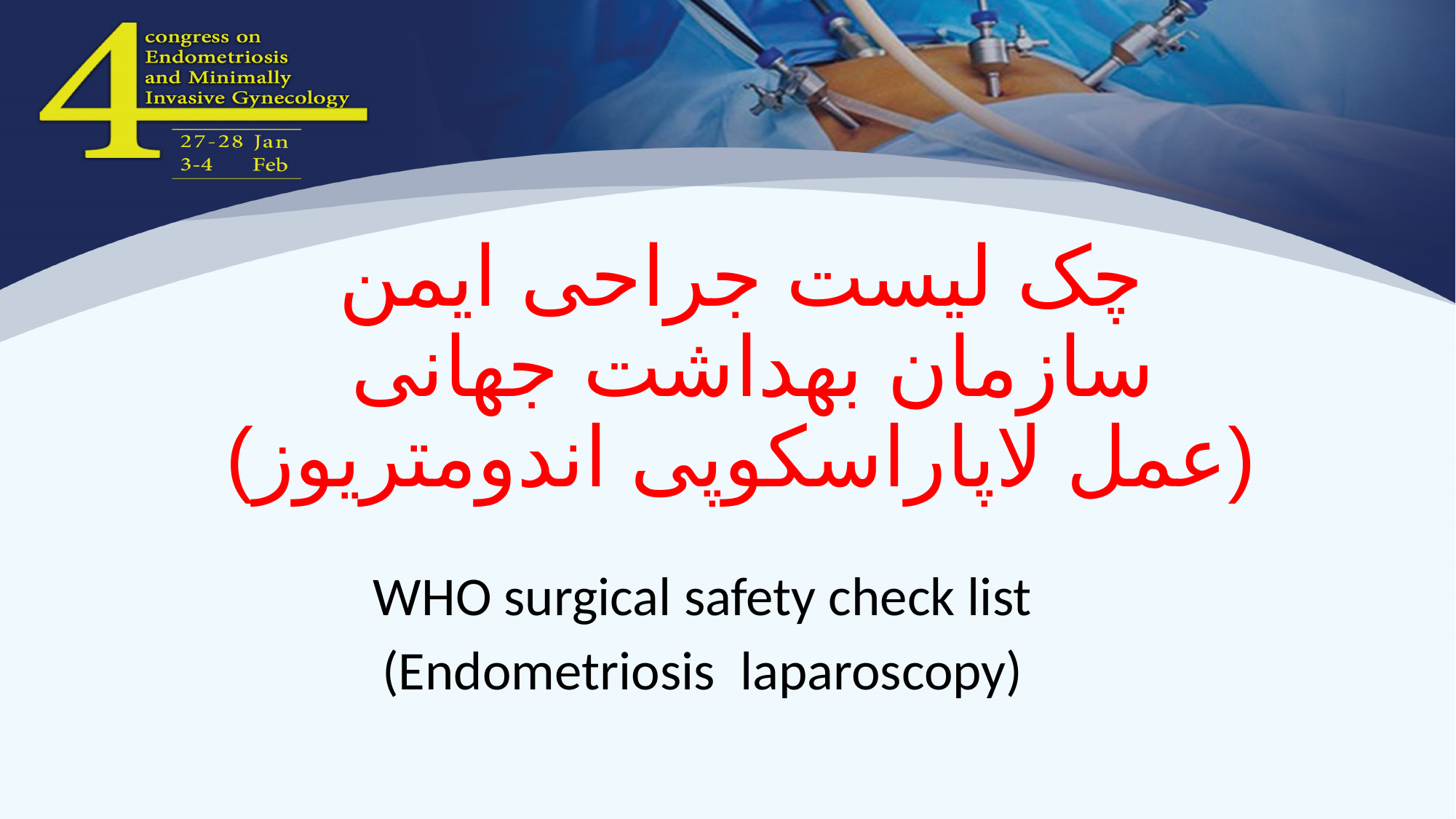

# چک لیست جراحی ایمن سازمان بهداشت جهانی (عمل لاپاراسکوپی اندومتریوز)
WHO surgical safety check list
(Endometriosis  laparoscopy)